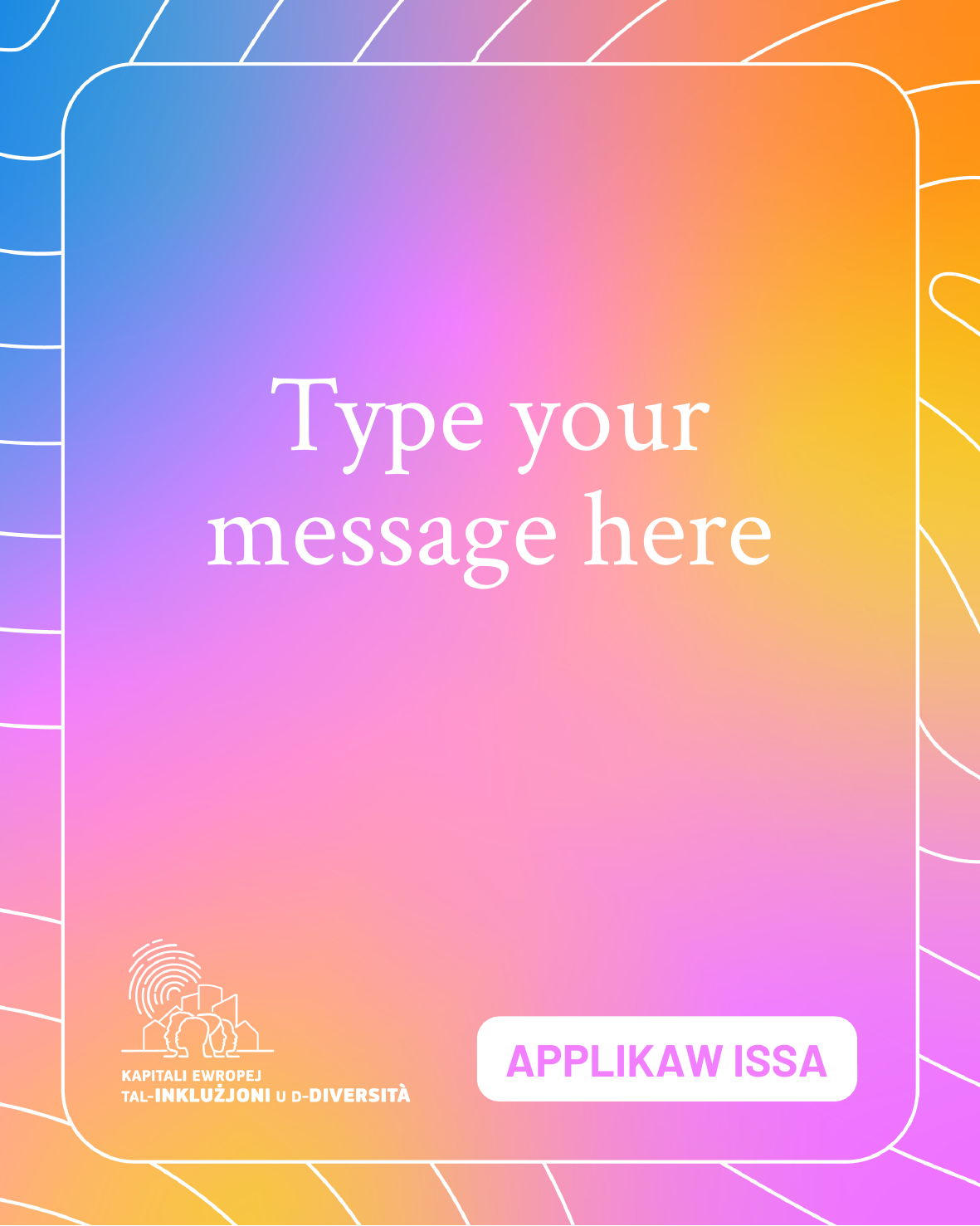

# Type your message here
APPLIKAW ISSA